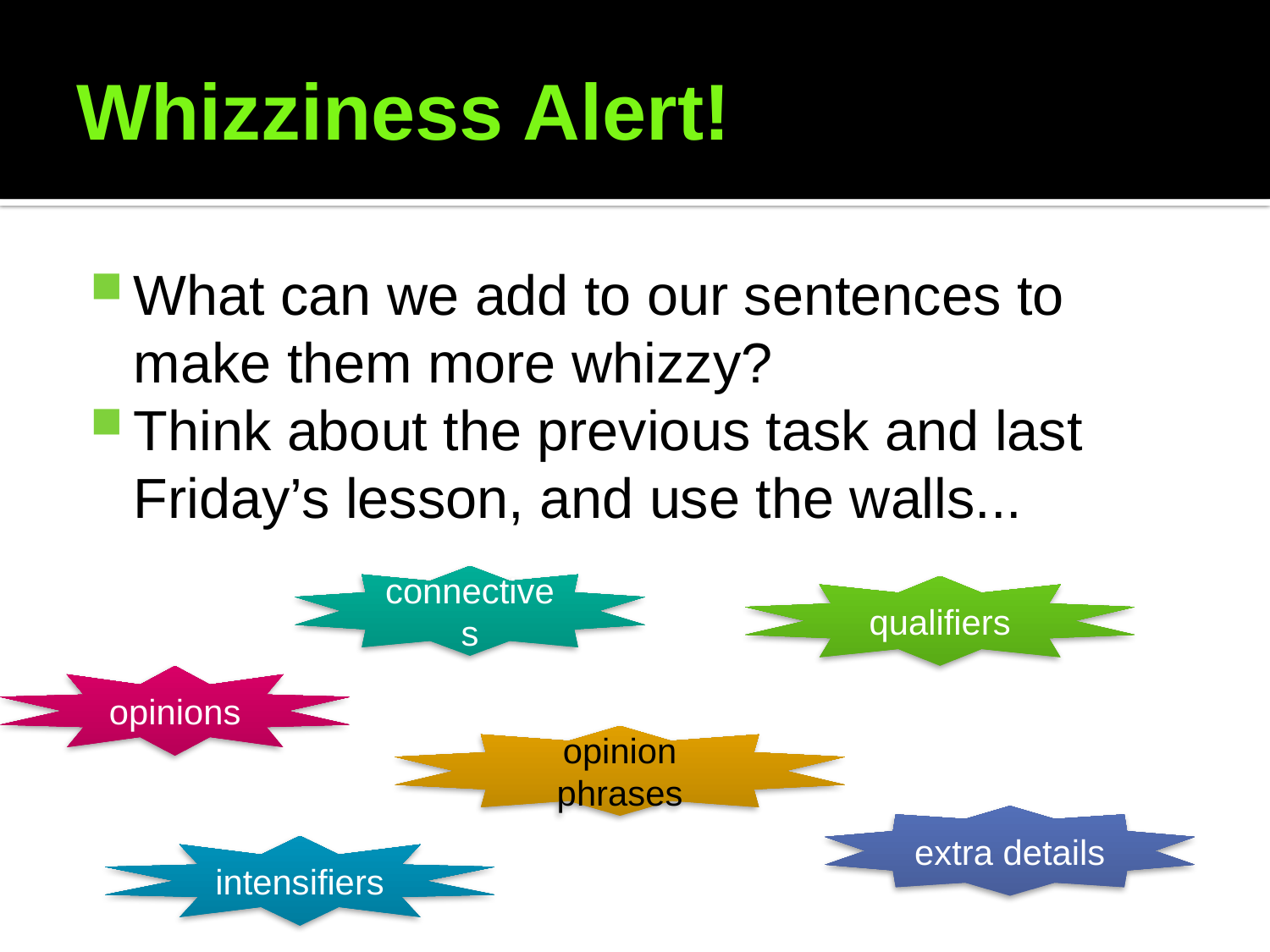

# Whizziness Alert!
What can we add to our sentences to make them more whizzy?
Think about the previous task and last Friday’s lesson, and use the walls...
connectives
qualifiers
opinions
opinion phrases
extra details
intensifiers